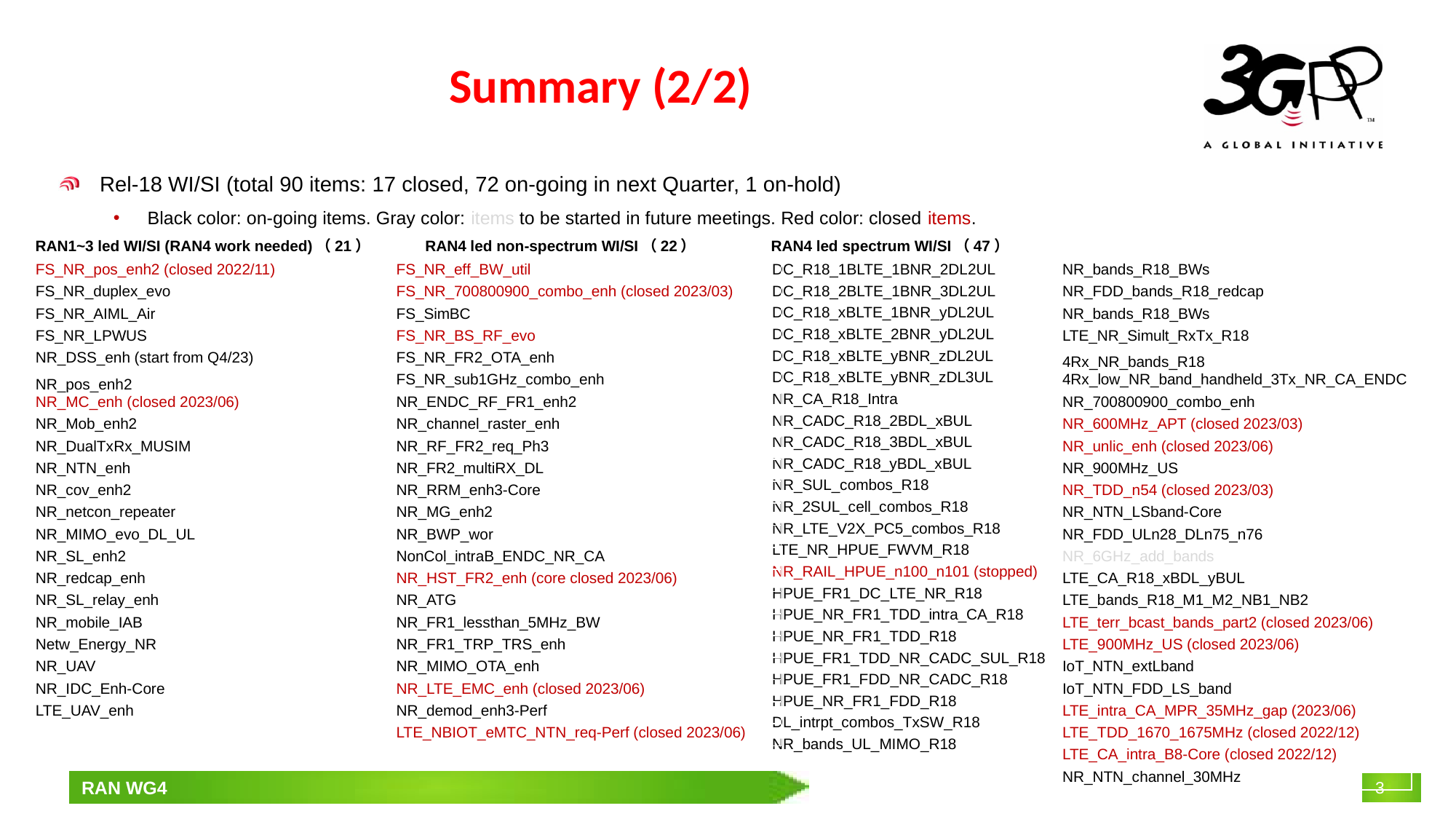

# Summary (2/2)
Rel-18 WI/SI (total 90 items: 17 closed, 72 on-going in next Quarter, 1 on-hold)
Black color: on-going items. Gray color: items to be started in future meetings. Red color: closed items.
RAN1~3 led WI/SI (RAN4 work needed)（21）
RAN4 led non-spectrum WI/SI（22）
RAN4 led spectrum WI/SI（47）
| FS\_NR\_pos\_enh2 (closed 2022/11) |
| --- |
| FS\_NR\_duplex\_evo |
| FS\_NR\_AIML\_Air |
| FS\_NR\_LPWUS |
| NR\_DSS\_enh (start from Q4/23) |
| NR\_pos\_enh2 |
| NR\_MC\_enh (closed 2023/06) |
| NR\_Mob\_enh2 |
| NR\_DualTxRx\_MUSIM |
| NR\_NTN\_enh |
| NR\_cov\_enh2 |
| NR\_netcon\_repeater |
| NR\_MIMO\_evo\_DL\_UL |
| NR\_SL\_enh2 |
| NR\_redcap\_enh |
| NR\_SL\_relay\_enh |
| NR\_mobile\_IAB |
| Netw\_Energy\_NR |
| NR\_UAV |
| NR\_IDC\_Enh-Core |
| LTE\_UAV\_enh |
| FS\_NR\_eff\_BW\_util |
| --- |
| FS\_NR\_700800900\_combo\_enh (closed 2023/03) |
| FS\_SimBC |
| FS\_NR\_BS\_RF\_evo |
| FS\_NR\_FR2\_OTA\_enh |
| FS\_NR\_sub1GHz\_combo\_enh |
| NR\_ENDC\_RF\_FR1\_enh2 |
| NR\_channel\_raster\_enh |
| NR\_RF\_FR2\_req\_Ph3 |
| NR\_FR2\_multiRX\_DL |
| NR\_RRM\_enh3-Core |
| NR\_MG\_enh2 |
| NR\_BWP\_wor |
| NonCol\_intraB\_ENDC\_NR\_CA |
| NR\_HST\_FR2\_enh (core closed 2023/06) |
| NR\_ATG |
| NR\_FR1\_lessthan\_5MHz\_BW |
| NR\_FR1\_TRP\_TRS\_enh |
| NR\_MIMO\_OTA\_enh |
| NR\_LTE\_EMC\_enh (closed 2023/06) |
| NR\_demod\_enh3-Perf |
| LTE\_NBIOT\_eMTC\_NTN\_req-Perf (closed 2023/06) |
| DC\_R18\_1BLTE\_1BNR\_2DL2UL |
| --- |
| DC\_R18\_2BLTE\_1BNR\_3DL2UL |
| DC\_R18\_xBLTE\_1BNR\_yDL2UL |
| DC\_R18\_xBLTE\_2BNR\_yDL2UL |
| DC\_R18\_xBLTE\_yBNR\_zDL2UL |
| DC\_R18\_xBLTE\_yBNR\_zDL3UL |
| NR\_CA\_R18\_Intra |
| NR\_CADC\_R18\_2BDL\_xBUL |
| NR\_CADC\_R18\_3BDL\_xBUL |
| NR\_CADC\_R18\_yBDL\_xBUL |
| NR\_SUL\_combos\_R18 |
| NR\_2SUL\_cell\_combos\_R18 |
| NR\_LTE\_V2X\_PC5\_combos\_R18 |
| LTE\_NR\_HPUE\_FWVM\_R18 |
| NR\_RAIL\_HPUE\_n100\_n101 (stopped) |
| HPUE\_FR1\_DC\_LTE\_NR\_R18 |
| HPUE\_NR\_FR1\_TDD\_intra\_CA\_R18 |
| HPUE\_NR\_FR1\_TDD\_R18 |
| HPUE\_FR1\_TDD\_NR\_CADC\_SUL\_R18 |
| HPUE\_FR1\_FDD\_NR\_CADC\_R18 |
| HPUE\_NR\_FR1\_FDD\_R18 |
| DL\_intrpt\_combos\_TxSW\_R18 |
| NR\_bands\_UL\_MIMO\_R18 |
| NR\_bands\_R18\_BWs |
| --- |
| NR\_FDD\_bands\_R18\_redcap |
| NR\_bands\_R18\_BWs |
| LTE\_NR\_Simult\_RxTx\_R18 |
| 4Rx\_NR\_bands\_R18 |
| 4Rx\_low\_NR\_band\_handheld\_3Tx\_NR\_CA\_ENDC |
| NR\_700800900\_combo\_enh |
| NR\_600MHz\_APT (closed 2023/03) |
| NR\_unlic\_enh (closed 2023/06) |
| NR\_900MHz\_US |
| NR\_TDD\_n54 (closed 2023/03) |
| NR\_NTN\_LSband-Core |
| NR\_FDD\_ULn28\_DLn75\_n76 |
| NR\_6GHz\_add\_bands |
| LTE\_CA\_R18\_xBDL\_yBUL |
| LTE\_bands\_R18\_M1\_M2\_NB1\_NB2 |
| LTE\_terr\_bcast\_bands\_part2 (closed 2023/06) |
| LTE\_900MHz\_US (closed 2023/06) |
| IoT\_NTN\_extLband |
| IoT\_NTN\_FDD\_LS\_band |
| LTE\_intra\_CA\_MPR\_35MHz\_gap (2023/06) |
| LTE\_TDD\_1670\_1675MHz (closed 2022/12) |
| LTE\_CA\_intra\_B8-Core (closed 2022/12) |
| NR\_NTN\_channel\_30MHz |